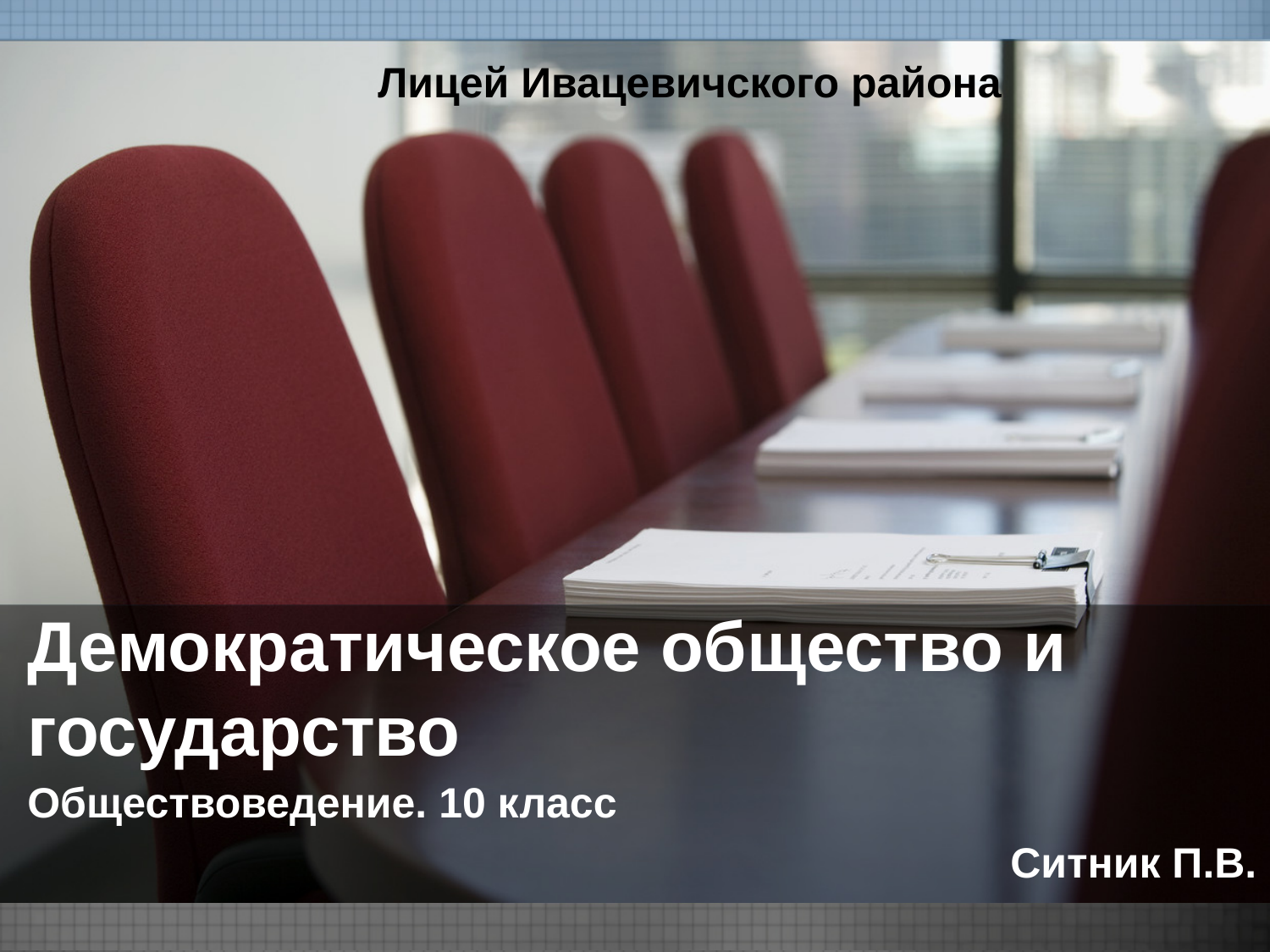

Лицей Ивацевичского района
# Демократическое общество и государство
Обществоведение. 10 класс
Ситник П.В.